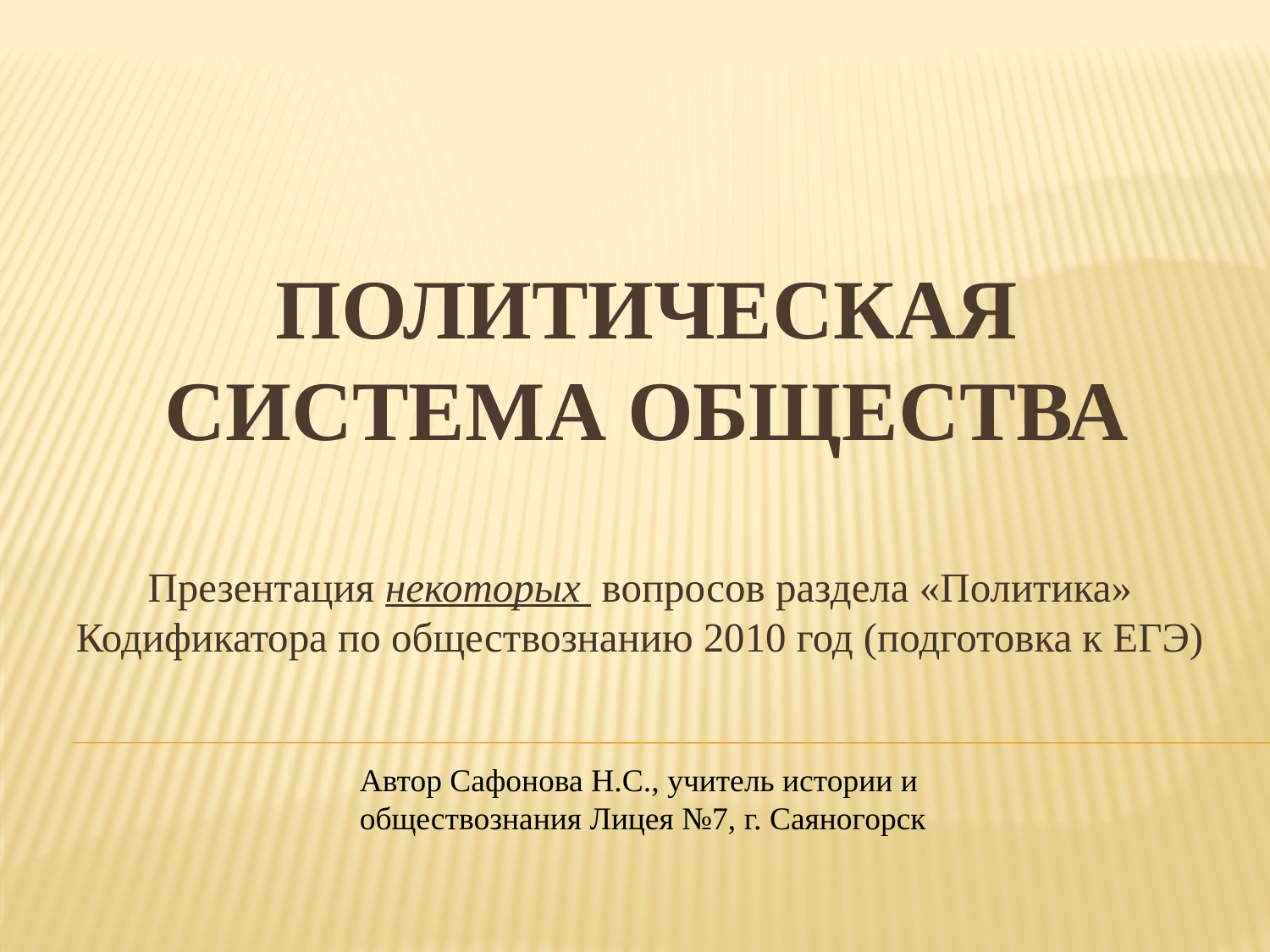

# Политическая система общества
Презентация некоторых  вопросов раздела «Политика» Кодификатора по обществознанию 2010 год (подготовка к ЕГЭ)
Автор Сафонова Н.С., учитель истории и обществознания Лицея №7, г. Саяногорск